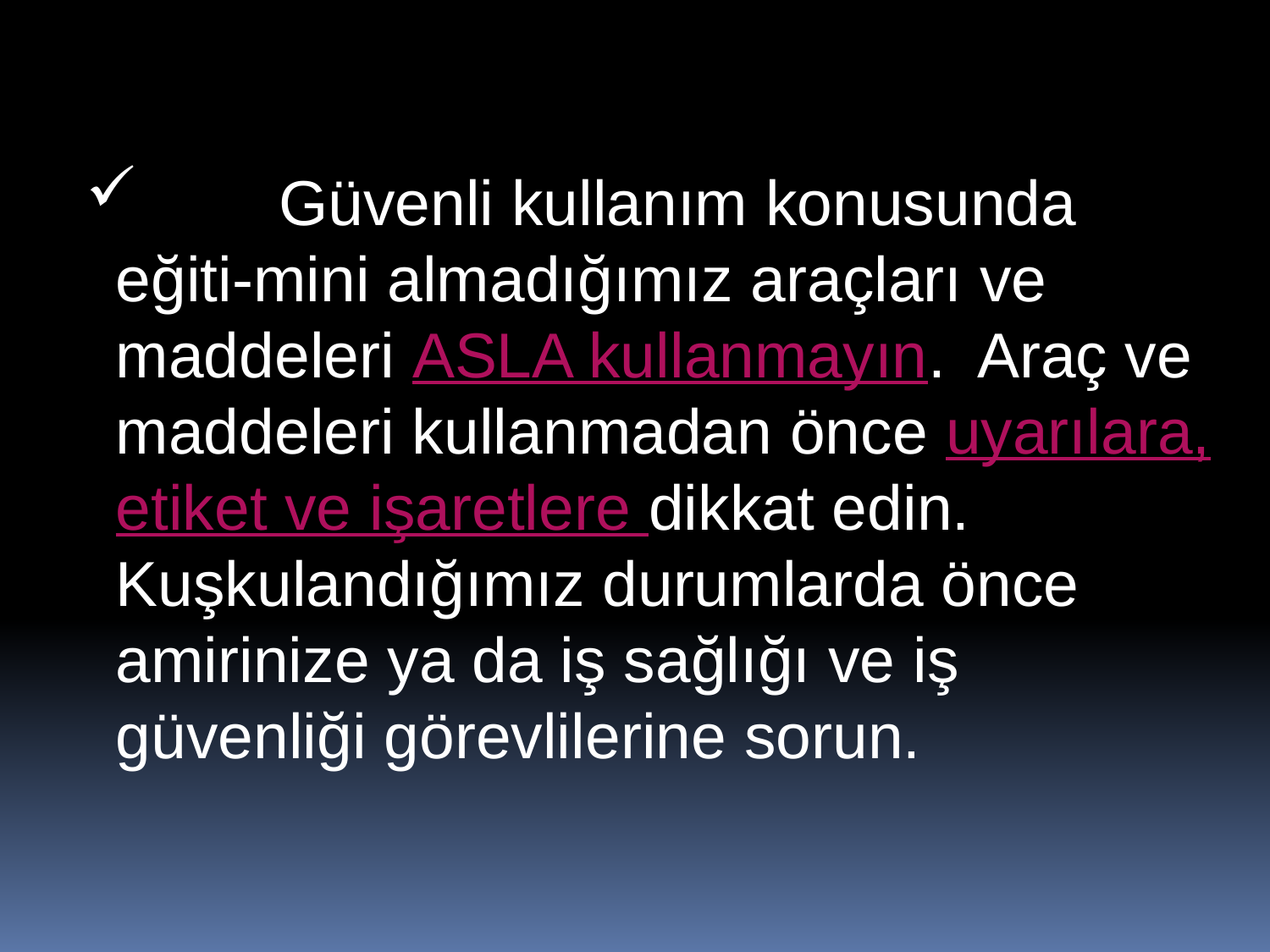

Güvenli kullanım konusunda eğiti-mini almadığımız araçları ve maddeleri ASLA kullanmayın.  Araç ve maddeleri kullanmadan önce uyarılara, etiket ve işaretlere dikkat edin. Kuşkulandığımız durumlarda önce amirinize ya da iş sağlığı ve iş güvenliği görevlilerine sorun.